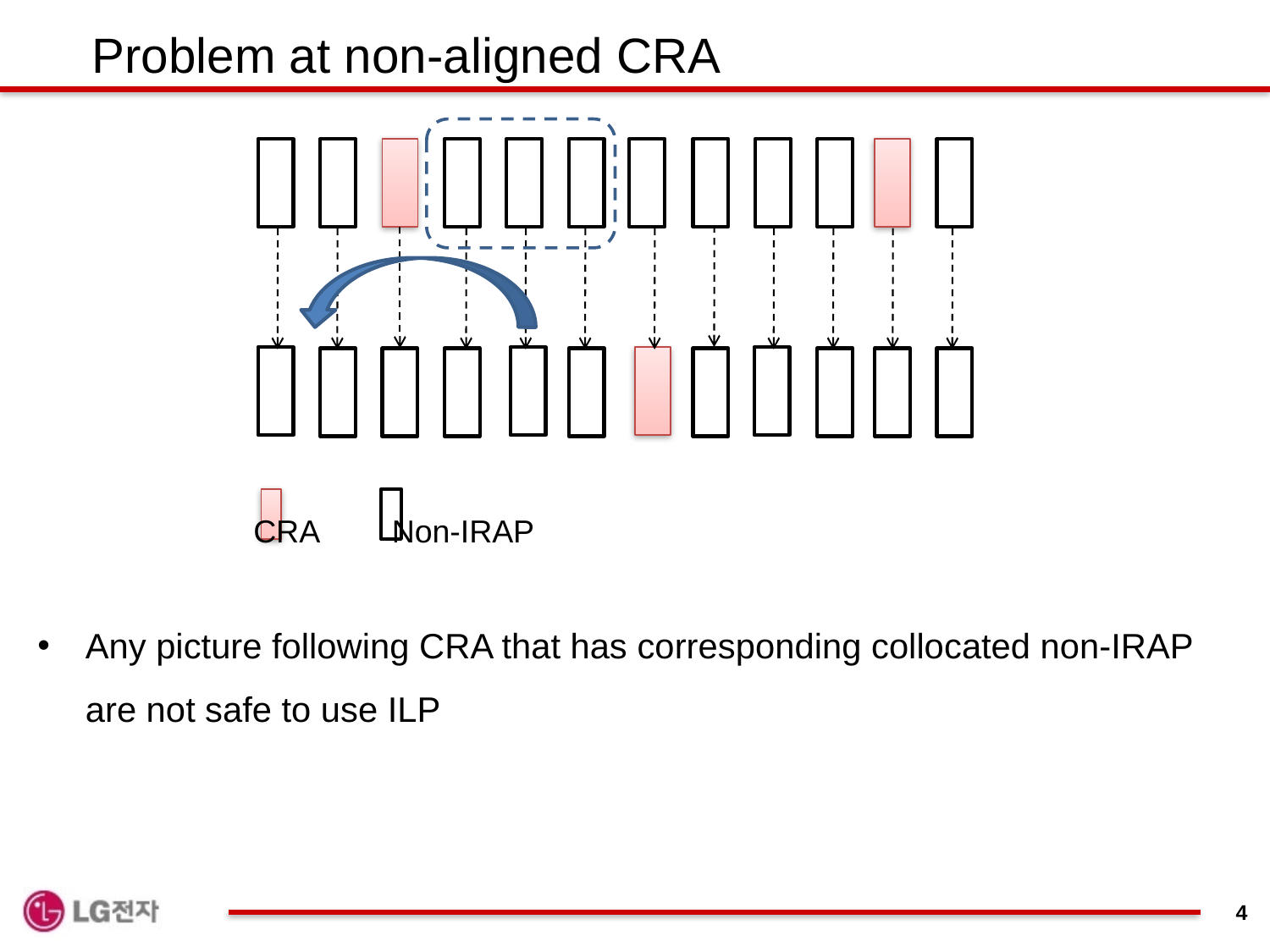

# Problem at non-aligned CRA

CRA
Non-IRAP

Any picture following CRA that has corresponding collocated non-IRAP are not safe to use ILP
4